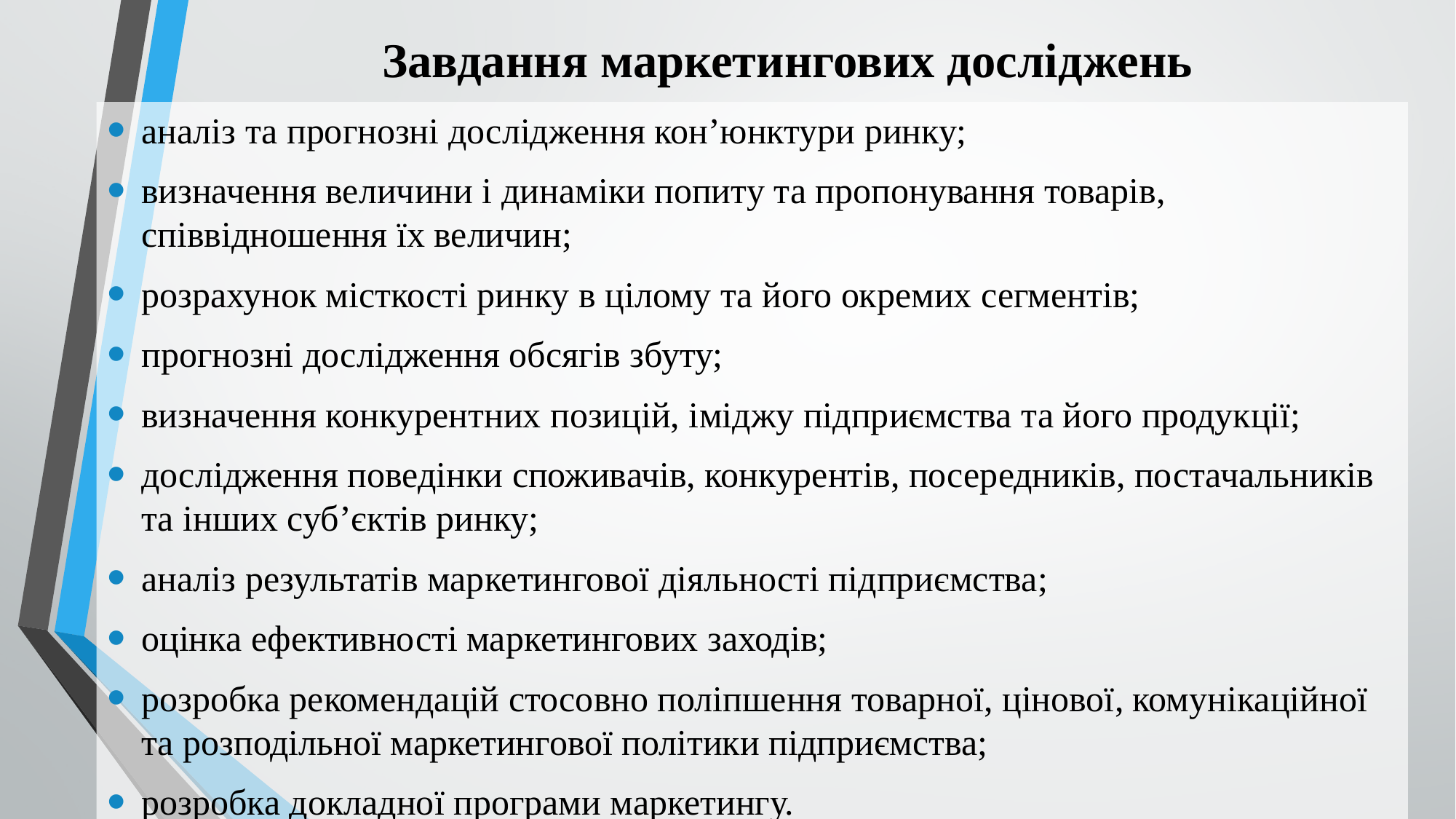

# Завдання маркетингових досліджень
аналіз та прогнозні дослідження кон’юнктури ринку;
визначення величини і динаміки попиту та пропонування товарів, співвідношення їх величин;
розрахунок місткості ринку в цілому та його окремих сегментів;
прогнозні дослідження обсягів збуту;
визначення конкурентних позицій, іміджу підприємства та його продукції;
дослідження поведінки споживачів, конкурентів, посередників, постачальників та інших суб’єктів ринку;
аналіз результатів маркетингової діяльності підприємства;
оцінка ефективності маркетингових заходів;
розробка рекомендацій стосовно поліпшення товарної, цінової, комунікаційної та розподільної маркетингової політики підприємства;
розробка докладної програми маркетингу.